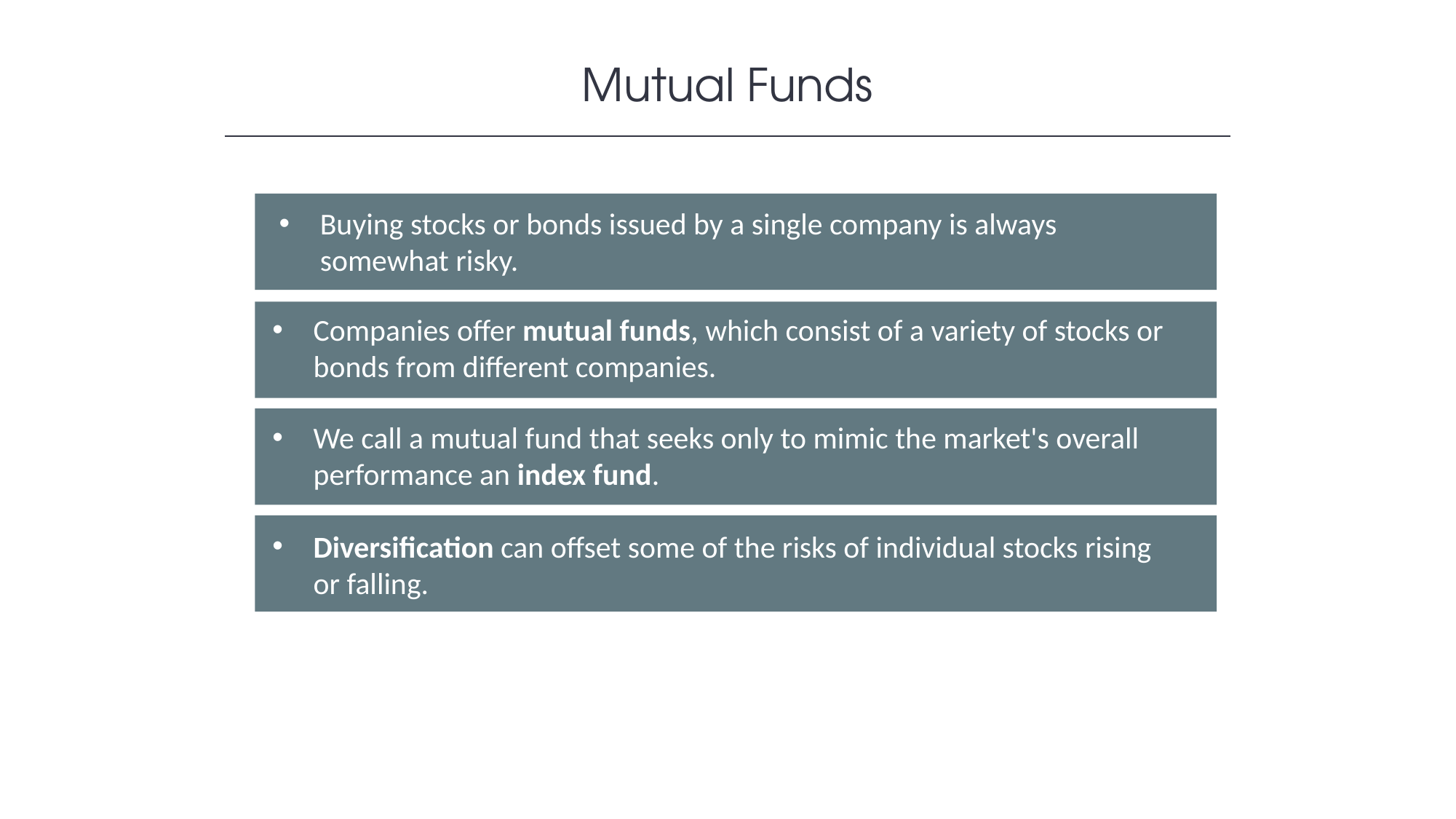

Mutual Funds

Buying stocks or bonds issued by a single company is always somewhat risky.

Companies offer mutual funds, which consist of a variety of stocks or bonds from different companies.

We call a mutual fund that seeks only to mimic the market's overall performance an index fund.

Diversification can offset some of the risks of individual stocks rising or falling.